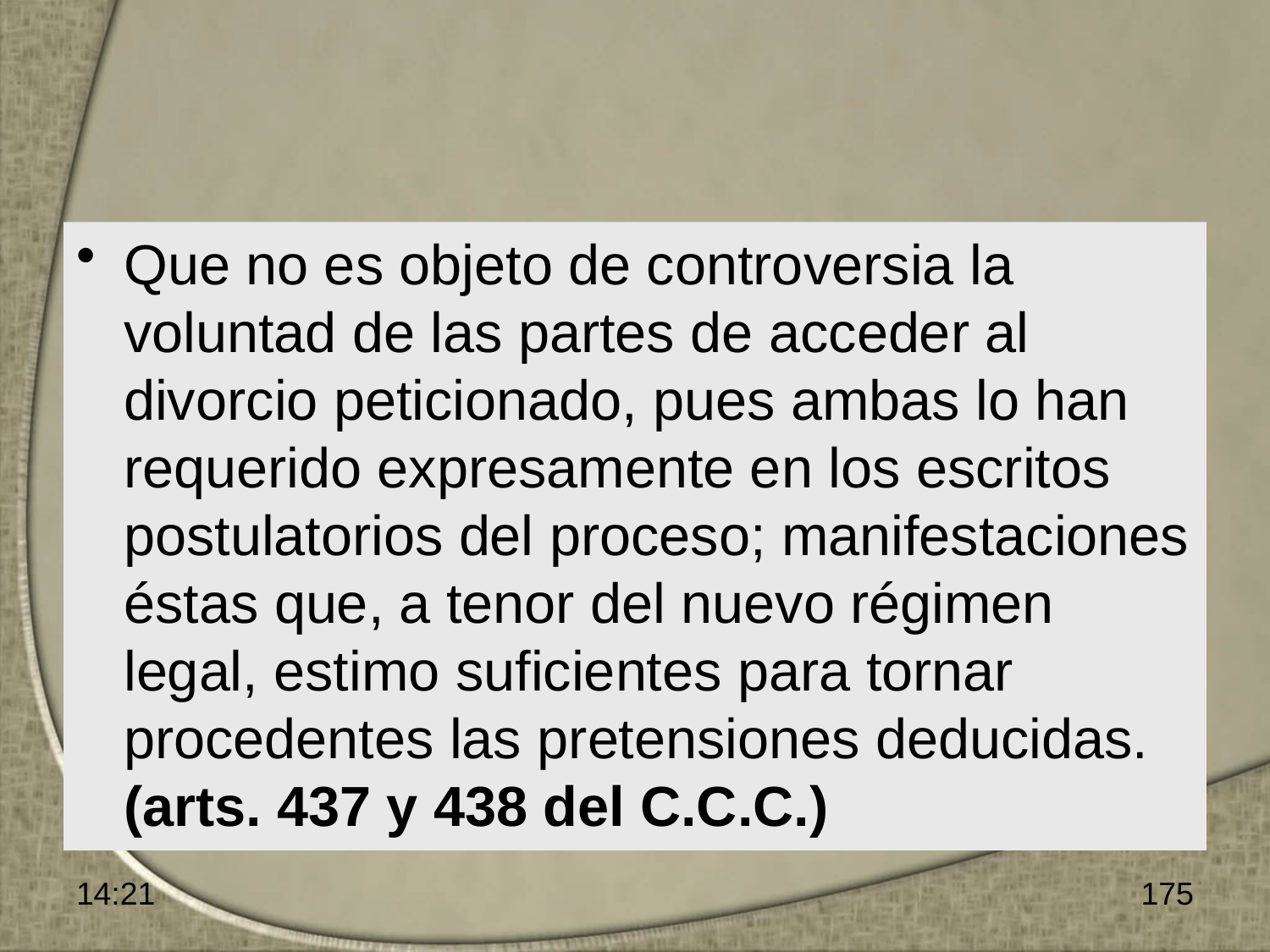

Que no es objeto de controversia la voluntad de las partes de acceder al divorcio peticionado, pues ambas lo han requerido expresamente en los escritos postulatorios del proceso; manifestaciones éstas que, a tenor del nuevo régimen legal, estimo suficientes para tornar procedentes las pretensiones deducidas. (arts. 437 y 438 del C.C.C.)

14:21
175